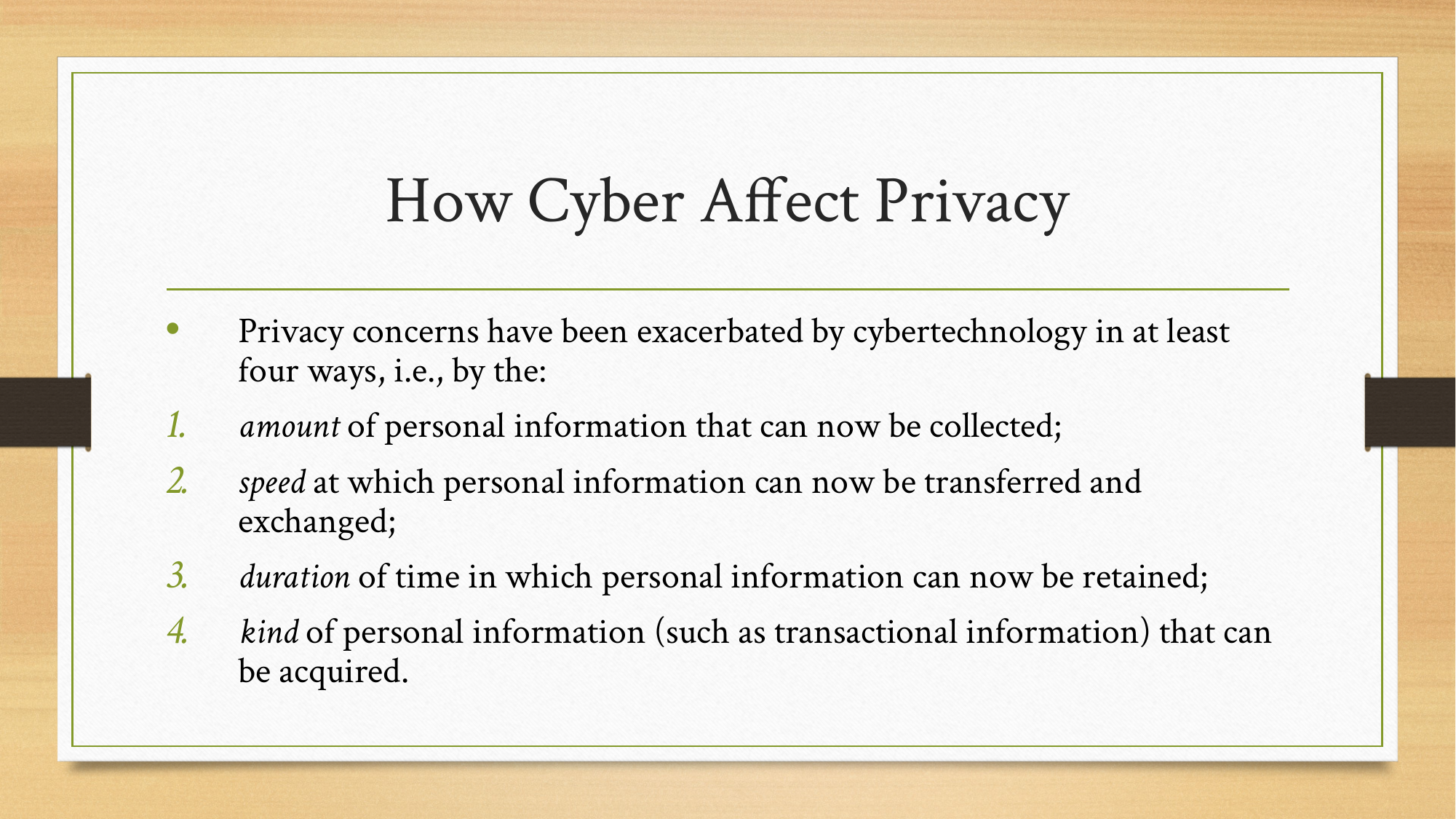

# How Cyber Affect Privacy
Privacy concerns have been exacerbated by cybertechnology in at least four ways, i.e., by the:
amount of personal information that can now be collected;
speed at which personal information can now be transferred and exchanged;
duration of time in which personal information can now be retained;
kind of personal information (such as transactional information) that can be acquired.